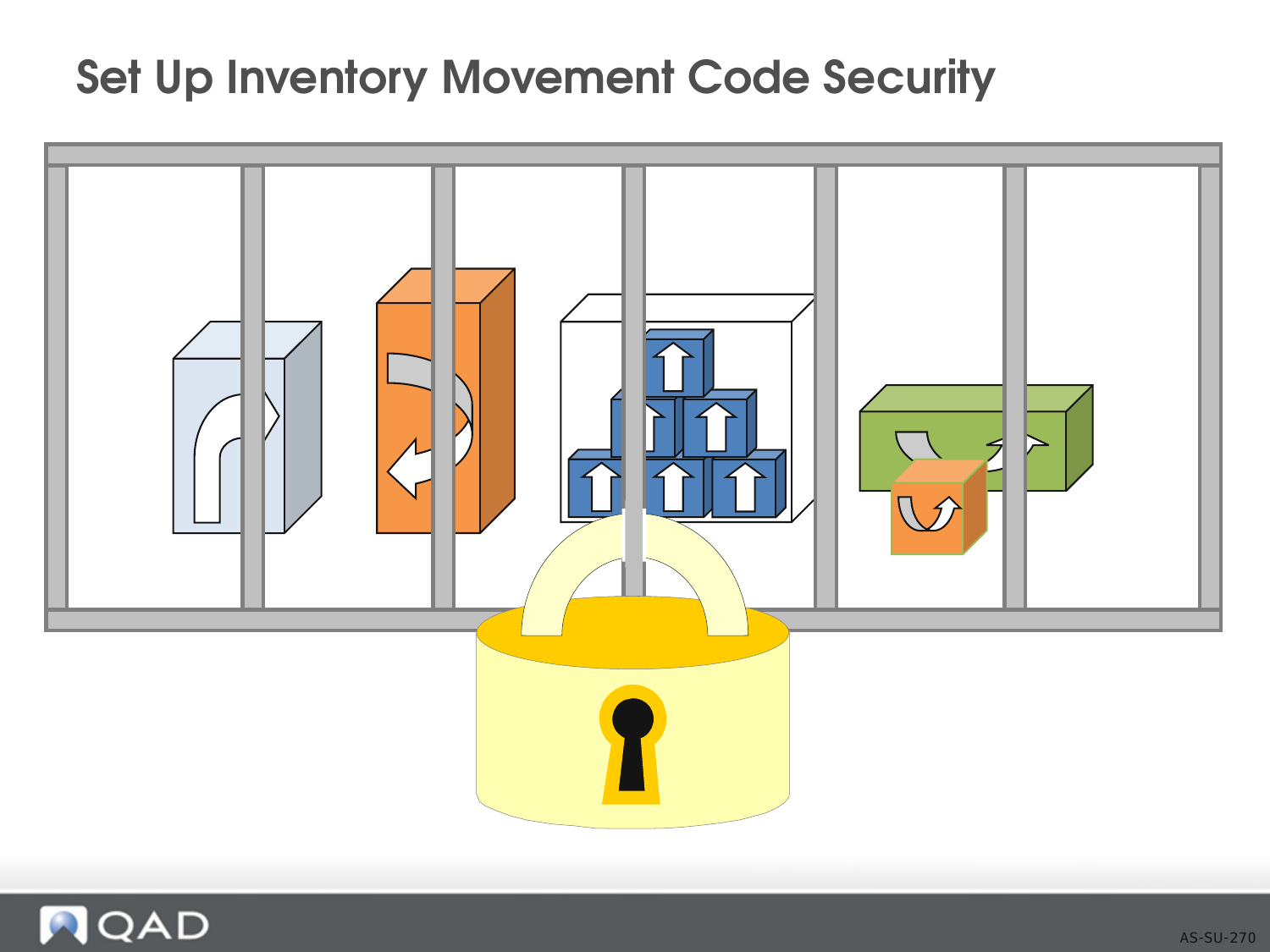

# Set Up Inventory Movement Code Security

AS-SU-270